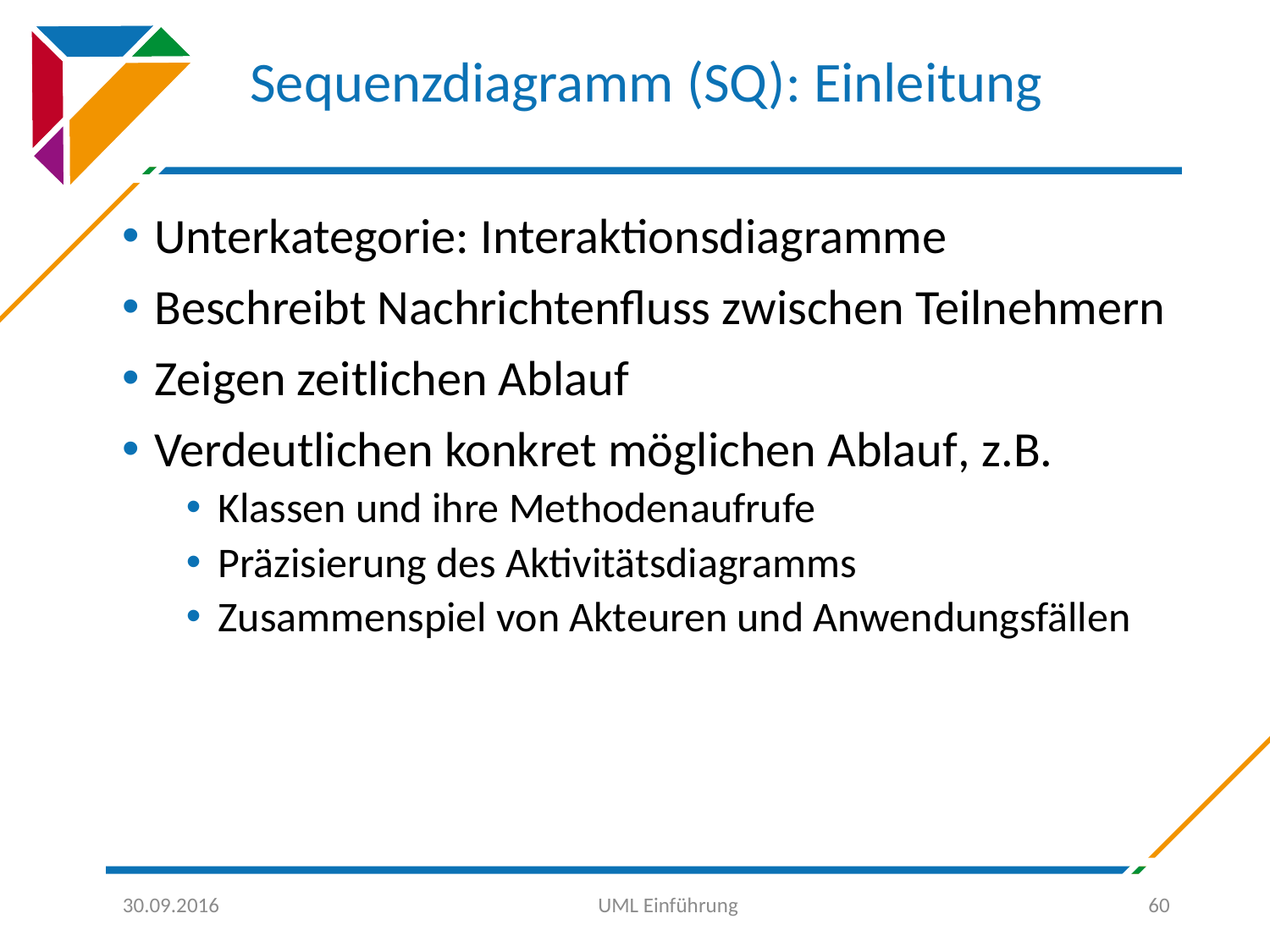

# Sequenzdiagramm (SQ): Einleitung
Unterkategorie: Interaktionsdiagramme
Beschreibt Nachrichtenfluss zwischen Teilnehmern
Zeigen zeitlichen Ablauf
Verdeutlichen konkret möglichen Ablauf, z.B.
Klassen und ihre Methodenaufrufe
Präzisierung des Aktivitätsdiagramms
Zusammenspiel von Akteuren und Anwendungsfällen
30.09.2016
UML Einführung
60